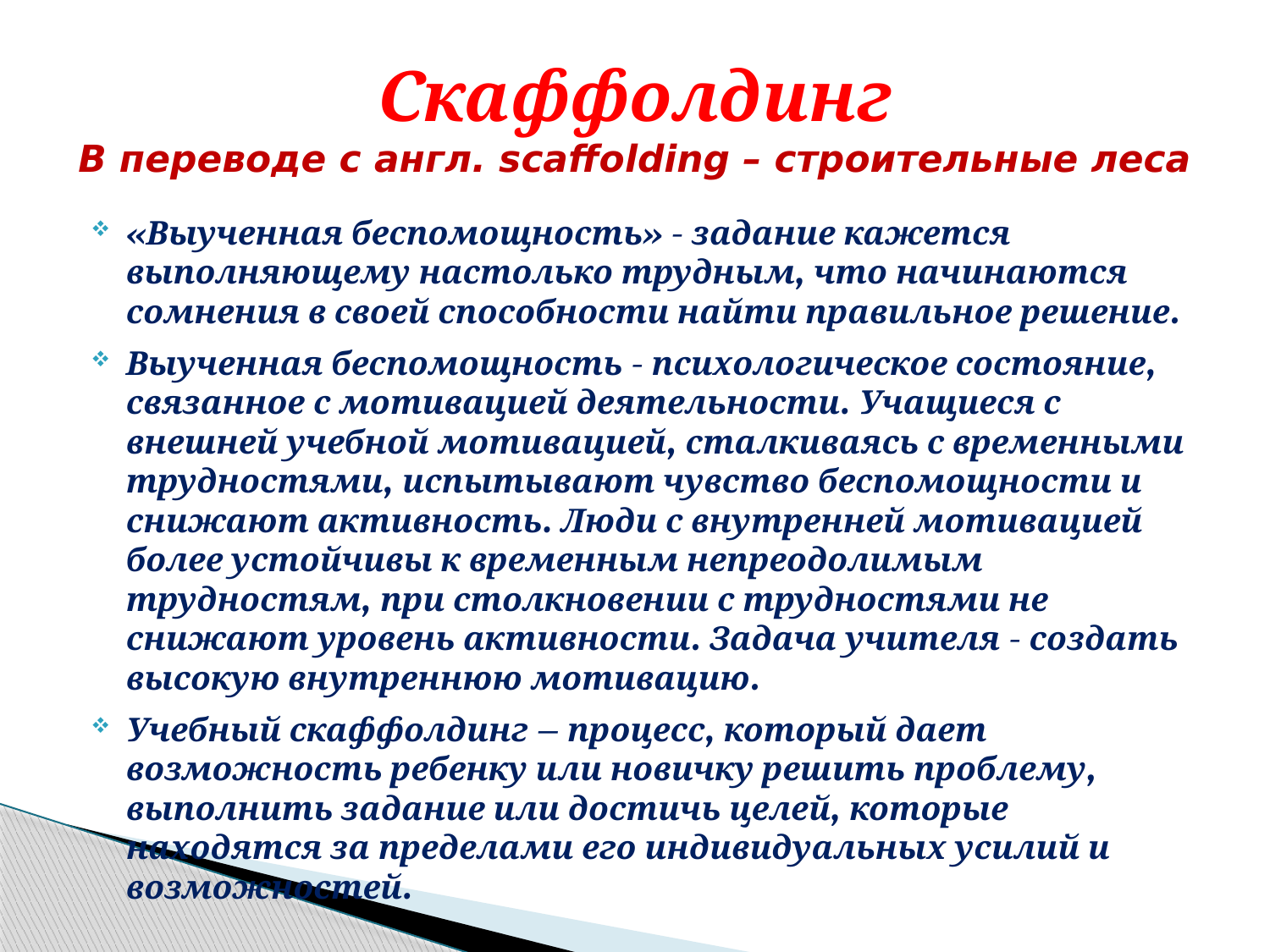

# Скаффолдинг В переводе с англ. scaffolding – строительные леса
«Выученная беспомощность» - задание кажется выполняющему настолько трудным, что начинаются сомнения в своей способности найти правильное решение.
Выученная беспомощность - психологическое состояние,  связанное с мотивацией деятельности. Учащиеся с внешней учебной мотивацией, сталкиваясь с временными трудностями, испытывают чувство беспомощности и снижают активность. Люди с внутренней мотивацией более устойчивы к временным непреодолимым трудностям, при столкновении с трудностями не снижают уровень активности. Задача учителя - создать высокую внутреннюю мотивацию.
Учебный скаффолдинг – процесс, который дает возможность ребенку или новичку решить проблему, выполнить задание или достичь целей, которые находятся за пределами его индивидуальных усилий и возможностей.